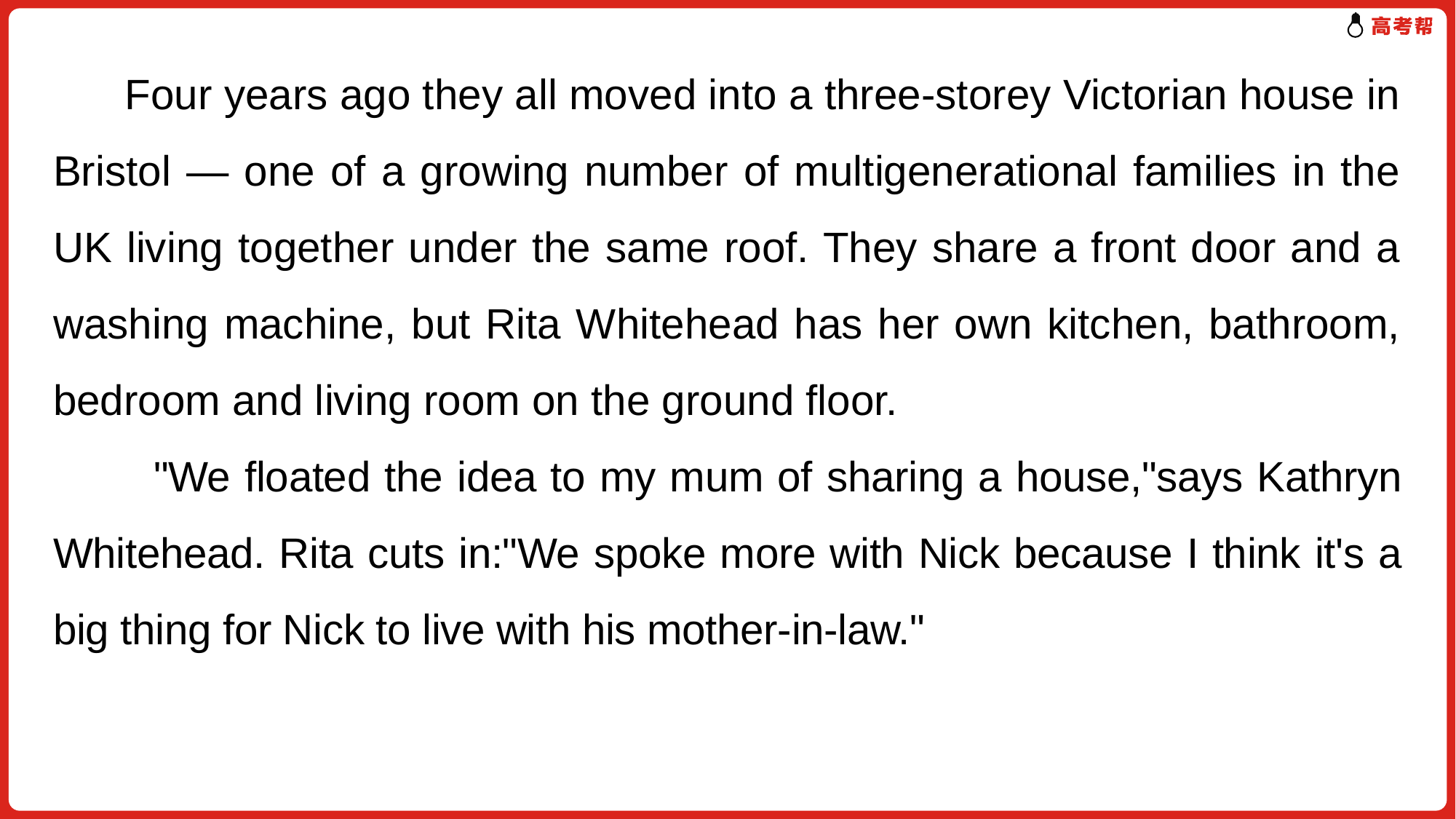

Four years ago they all moved into a three-storey Victorian house in Bristol — one of a growing number of multigenerational families in the UK living together under the same roof. They share a front door and a washing machine, but Rita Whitehead has her own kitchen, bathroom, bedroom and living room on the ground floor.
　　"We floated the idea to my mum of sharing a house,"says Kathryn Whitehead. Rita cuts in:"We spoke more with Nick because I think it's a big thing for Nick to live with his mother-in-law."